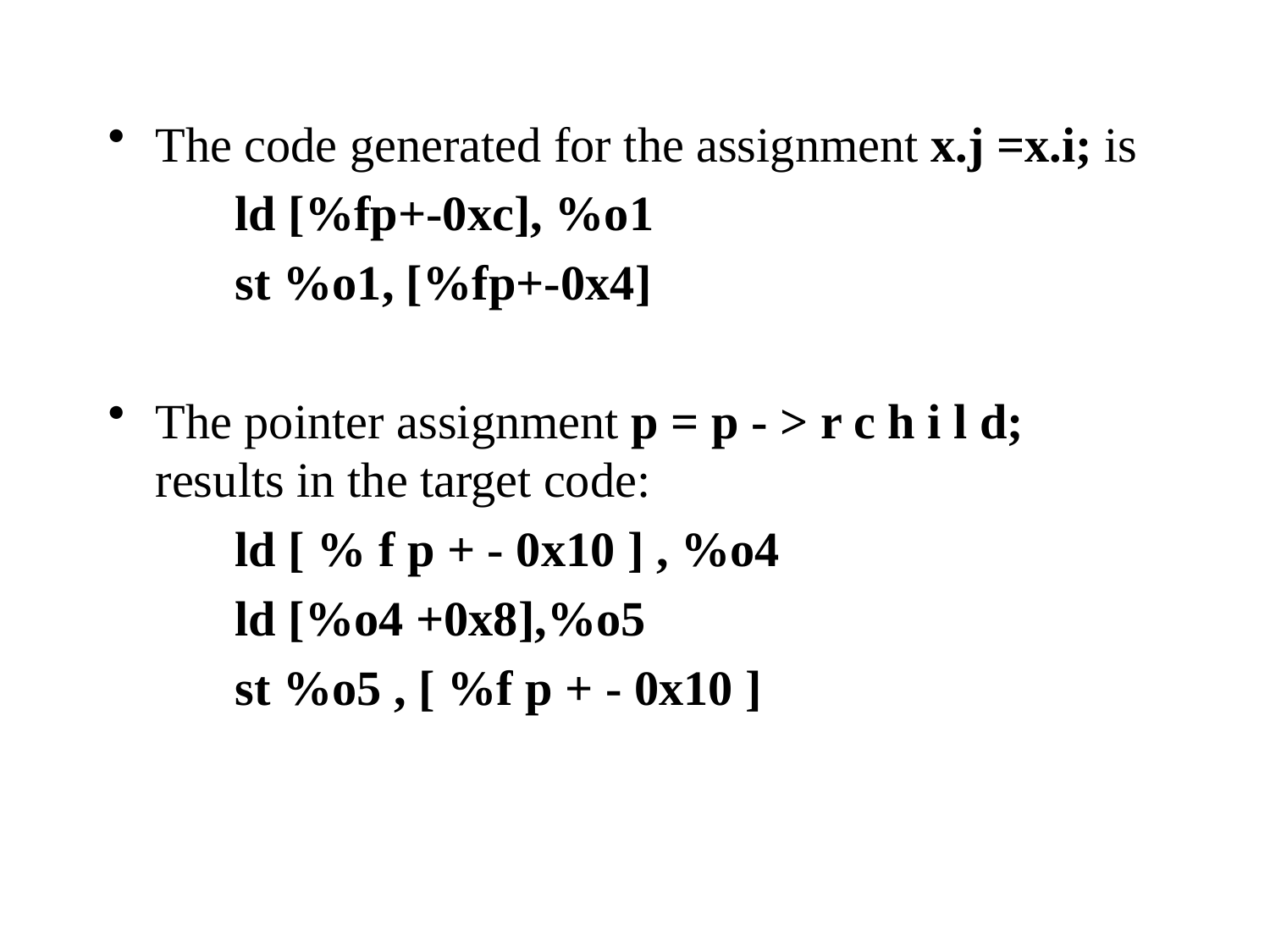

The code generated for the assignment x.j =x.i; is
ld [%fp+-0xc], %o1
st %o1, [%fp+-0x4]

The pointer assignment p = p - > r c h i l d; results in the target code:
ld [ % f p + - 0x10 ] , %o4
ld [%o4 +0x8],%o5
st %o5 , [ %f p + - 0x10 ]